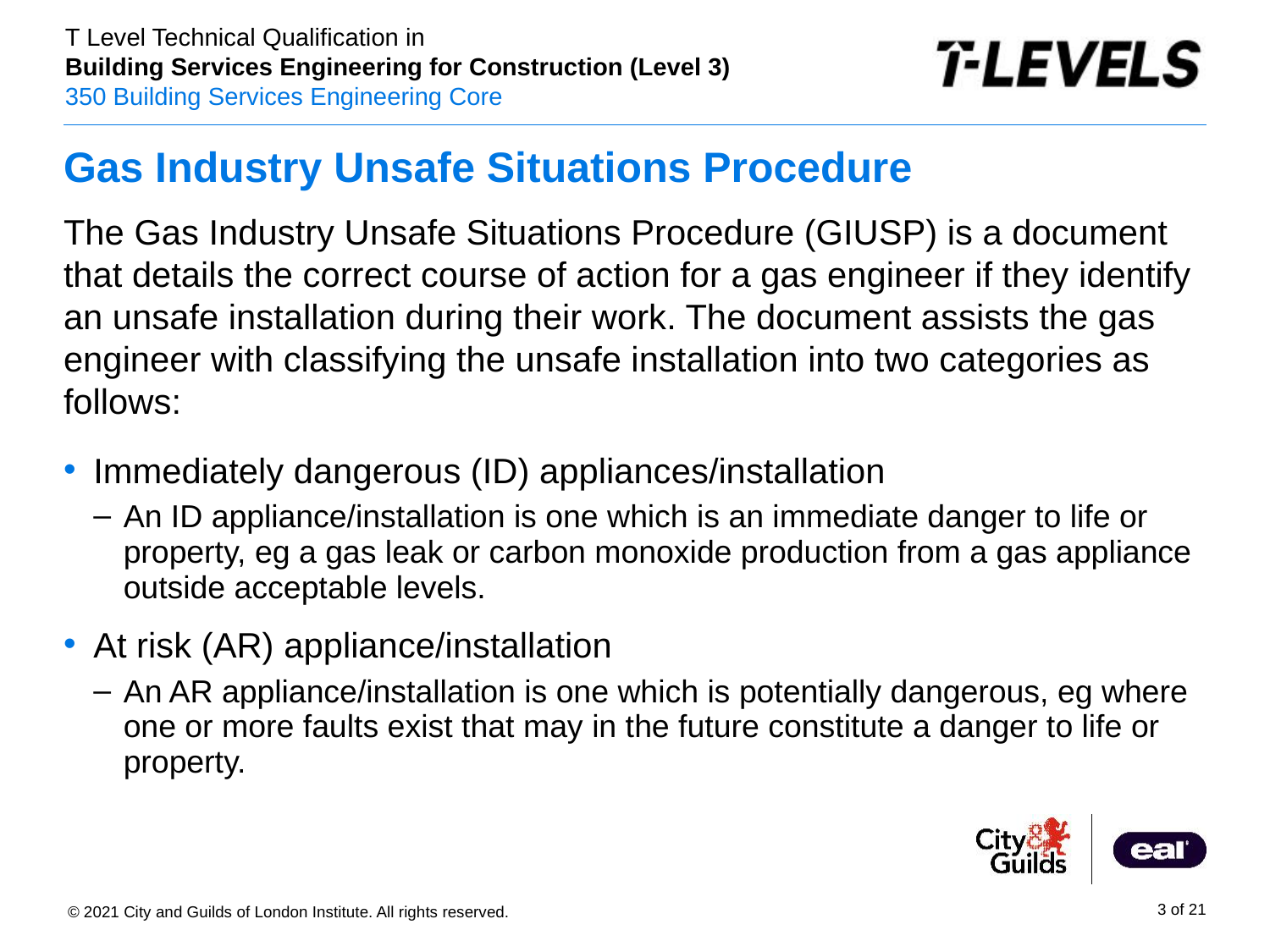

# Gas Industry Unsafe Situations Procedure
The Gas Industry Unsafe Situations Procedure (GIUSP) is a document that details the correct course of action for a gas engineer if they identify an unsafe installation during their work. The document assists the gas engineer with classifying the unsafe installation into two categories as follows:
Immediately dangerous (ID) appliances/installation
An ID appliance/installation is one which is an immediate danger to life or property, eg a gas leak or carbon monoxide production from a gas appliance outside acceptable levels.
At risk (AR) appliance/installation
An AR appliance/installation is one which is potentially dangerous, eg where one or more faults exist that may in the future constitute a danger to life or property.